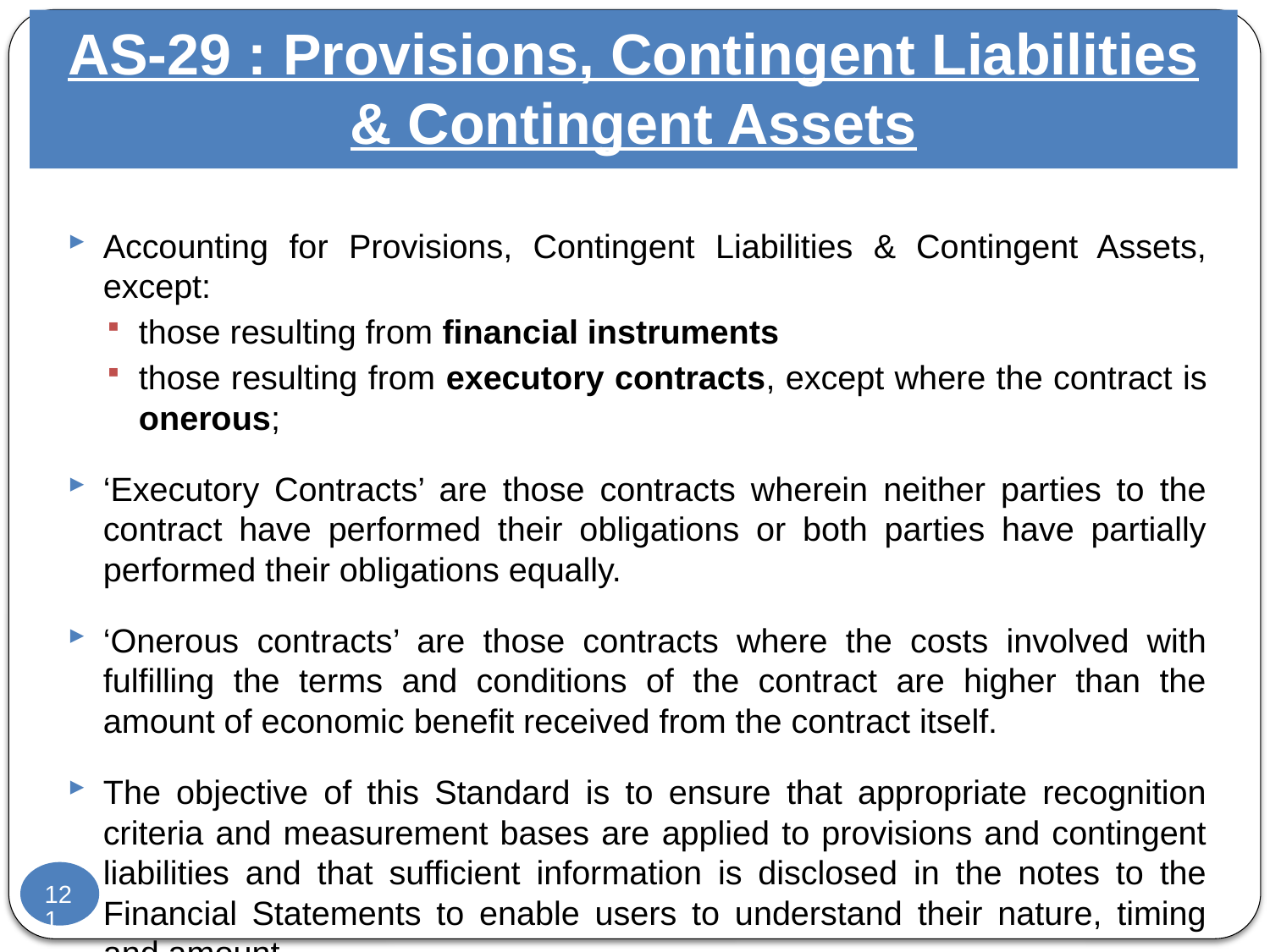

# AS-29 : Provisions, Contingent Liabilities & Contingent Assets
Accounting for Provisions, Contingent Liabilities & Contingent Assets, except:
those resulting from financial instruments
those resulting from executory contracts, except where the contract is onerous;

‘Executory Contracts’ are those contracts wherein neither parties to the contract have performed their obligations or both parties have partially performed their obligations equally.

‘Onerous contracts’ are those contracts where the costs involved with fulfilling the terms and conditions of the contract are higher than the amount of economic benefit received from the contract itself.

The objective of this Standard is to ensure that appropriate recognition criteria and measurement bases are applied to provisions and contingent liabilities and that sufficient information is disclosed in the notes to the Financial Statements to enable users to understand their nature, timing and amount.
121